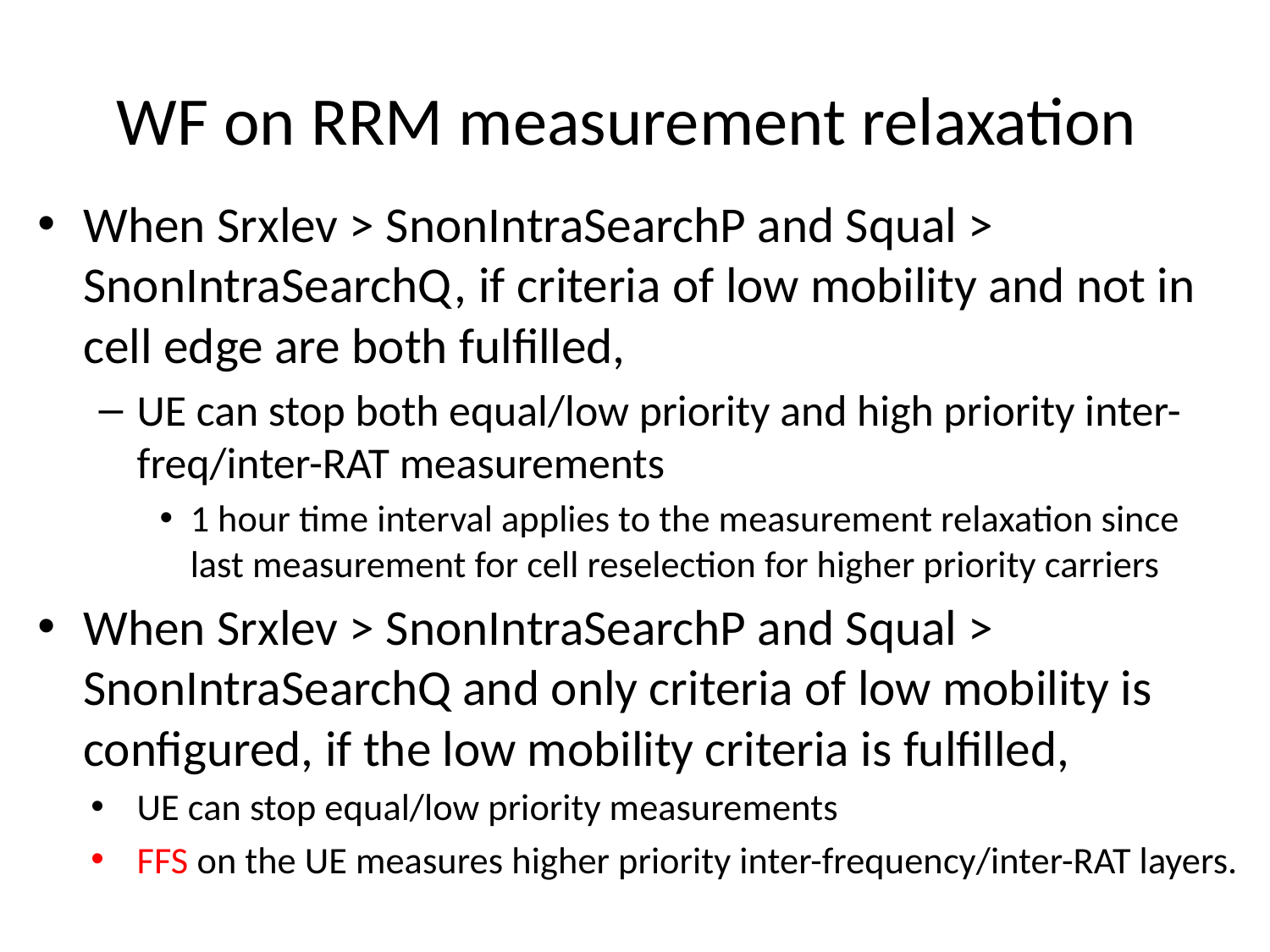

# WF on RRM measurement relaxation
When Srxlev > SnonIntraSearchP and Squal > SnonIntraSearchQ, if criteria of low mobility and not in cell edge are both fulfilled,
UE can stop both equal/low priority and high priority inter-freq/inter-RAT measurements
1 hour time interval applies to the measurement relaxation since last measurement for cell reselection for higher priority carriers
When Srxlev > SnonIntraSearchP and Squal > SnonIntraSearchQ and only criteria of low mobility is configured, if the low mobility criteria is fulfilled,
UE can stop equal/low priority measurements
FFS on the UE measures higher priority inter-frequency/inter-RAT layers.